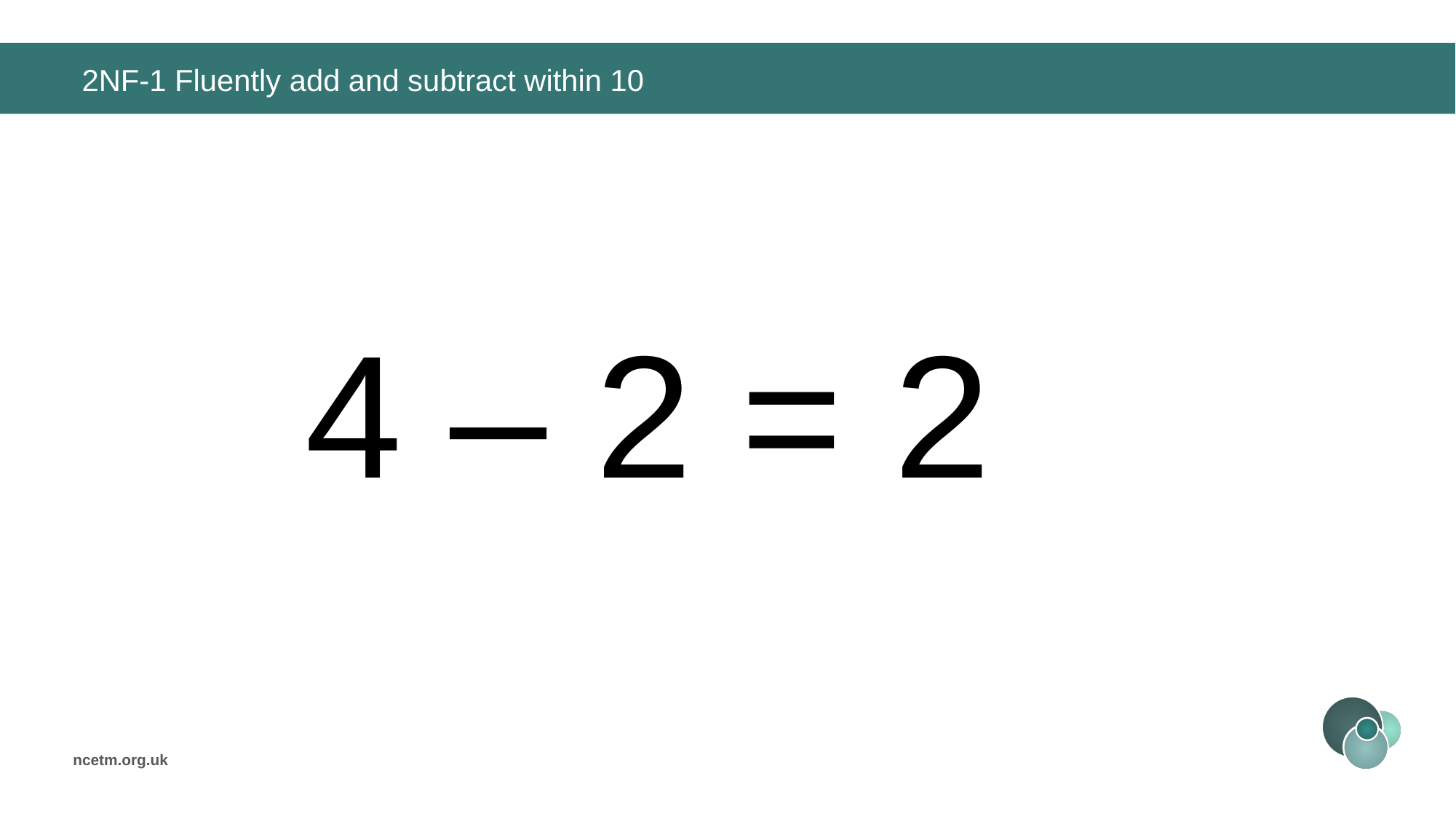

# 2NF-1 Fluently add and subtract within 10
4 – 2 =
2